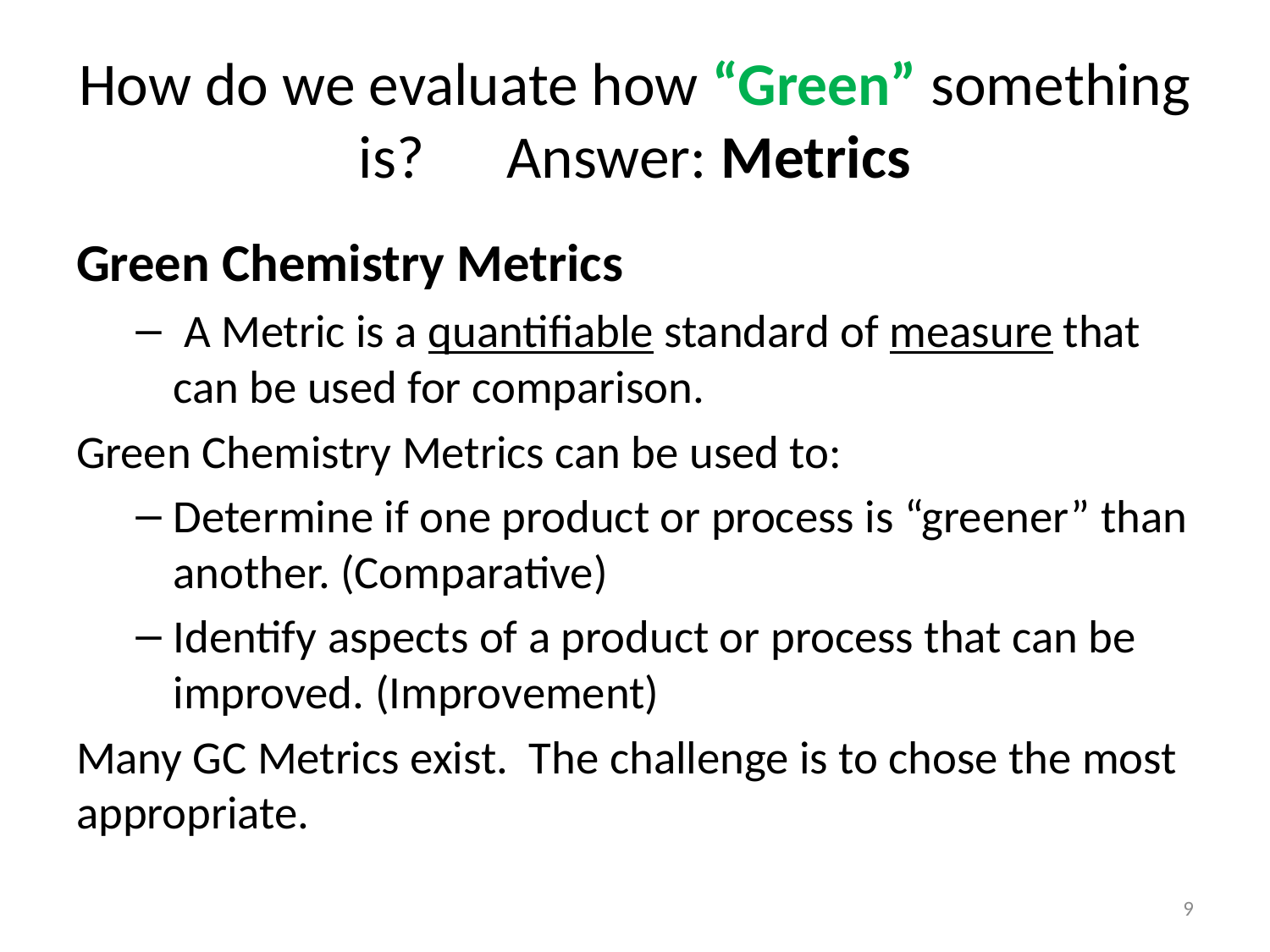

# How do we evaluate how “Green” something is?      Answer: Metrics
Green Chemistry Metrics
 A Metric is a quantifiable standard of measure that can be used for comparison.
Green Chemistry Metrics can be used to:
Determine if one product or process is “greener” than another. (Comparative)
Identify aspects of a product or process that can be improved. (Improvement)
Many GC Metrics exist.  The challenge is to chose the most appropriate.
9